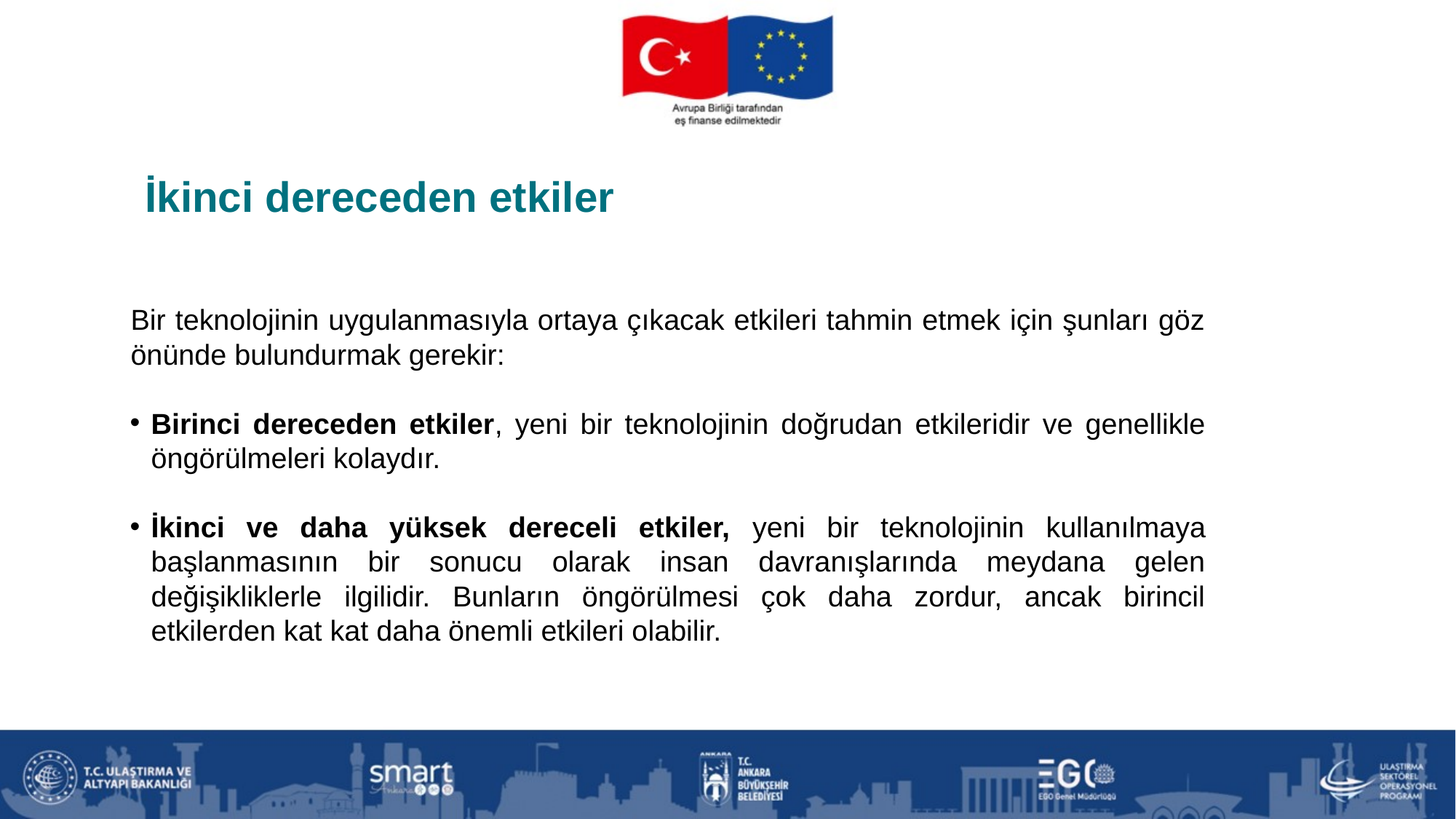

İkinci dereceden etkiler
Bir teknolojinin uygulanmasıyla ortaya çıkacak etkileri tahmin etmek için şunları göz önünde bulundurmak gerekir:

Birinci dereceden etkiler, yeni bir teknolojinin doğrudan etkileridir ve genellikle öngörülmeleri kolaydır.

İkinci ve daha yüksek dereceli etkiler, yeni bir teknolojinin kullanılmaya başlanmasının bir sonucu olarak insan davranışlarında meydana gelen değişikliklerle ilgilidir. Bunların öngörülmesi çok daha zordur, ancak birincil etkilerden kat kat daha önemli etkileri olabilir.